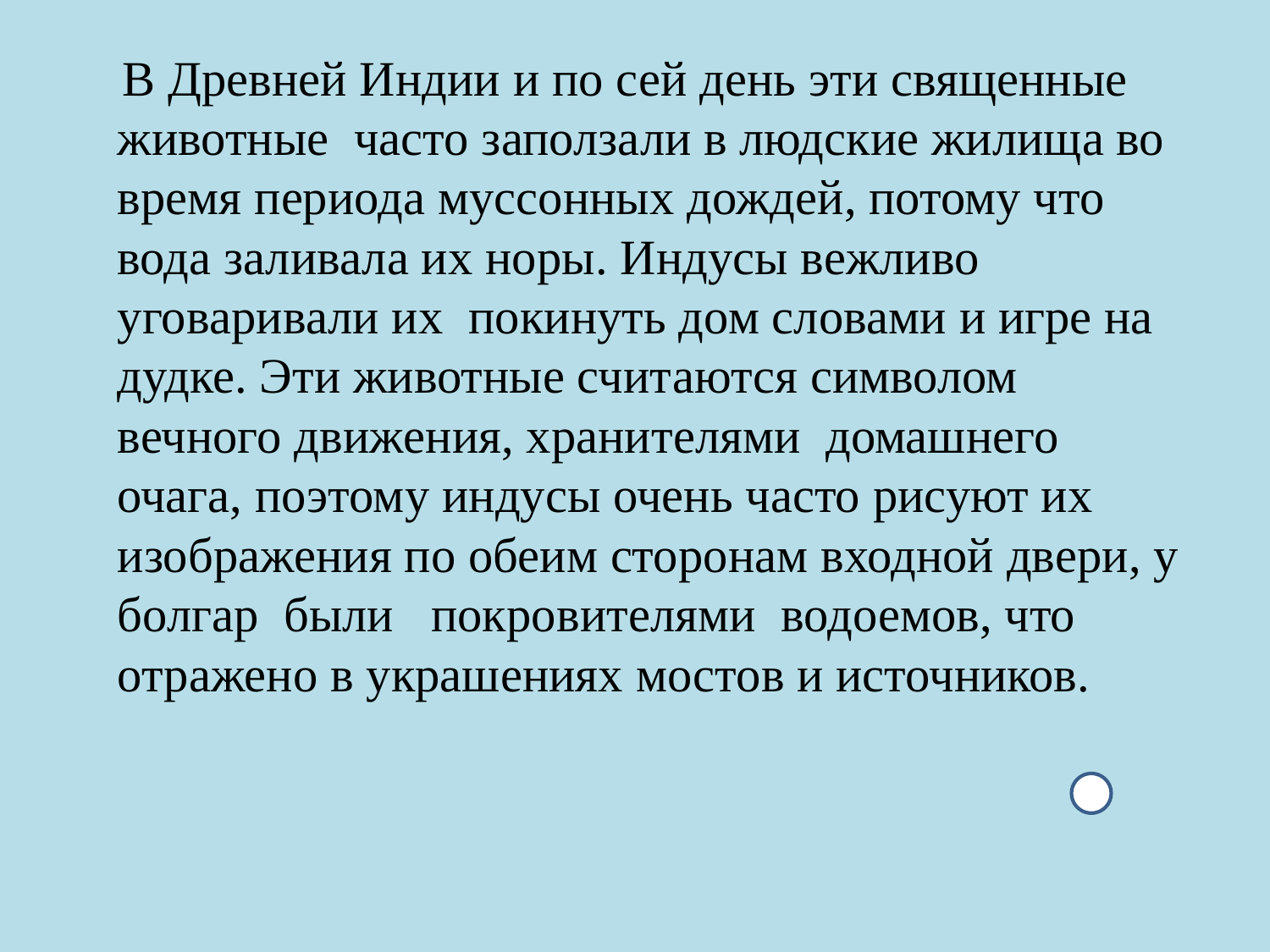

#
    В Древней Индии и по сей день эти священные  животные  часто заползали в людские жилища во время периода муссонных дождей, потому что вода заливала их норы. Индусы вежливо уговаривали их  покинуть дом словами и игре на дудке. Эти животные считаются символом вечного движения, хранителями  домашнего очага, поэтому индусы очень часто рисуют их изображения по обеим сторонам входной двери, у болгар  были   покровителями  водоемов, что отражено в украшениях мостов и источников.